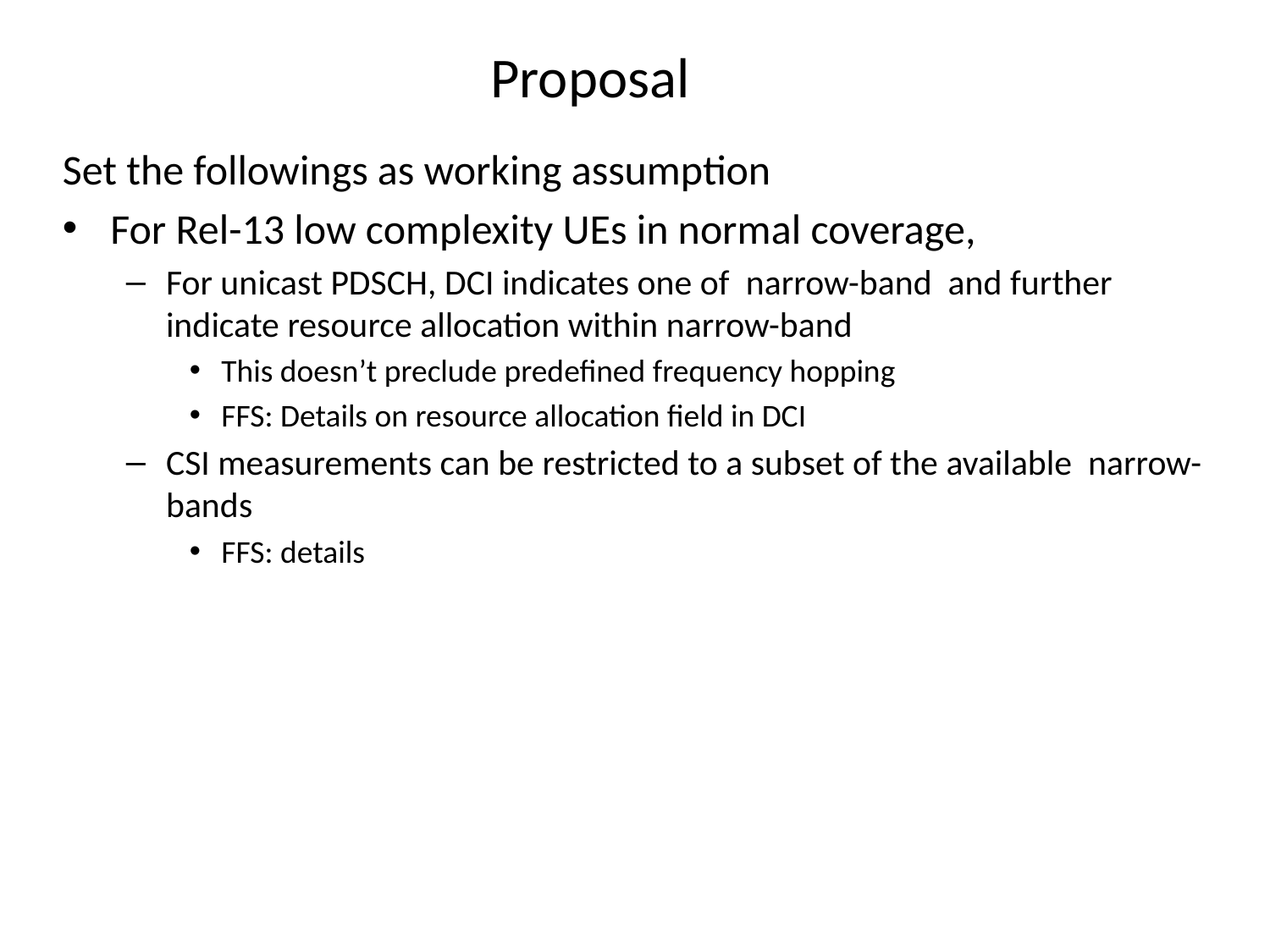

# Proposal
Set the followings as working assumption
For Rel-13 low complexity UEs in normal coverage,
For unicast PDSCH, DCI indicates one of  narrow-band  and further indicate resource allocation within narrow-band
This doesn’t preclude predefined frequency hopping
FFS: Details on resource allocation field in DCI
CSI measurements can be restricted to a subset of the available  narrow-bands
FFS: details